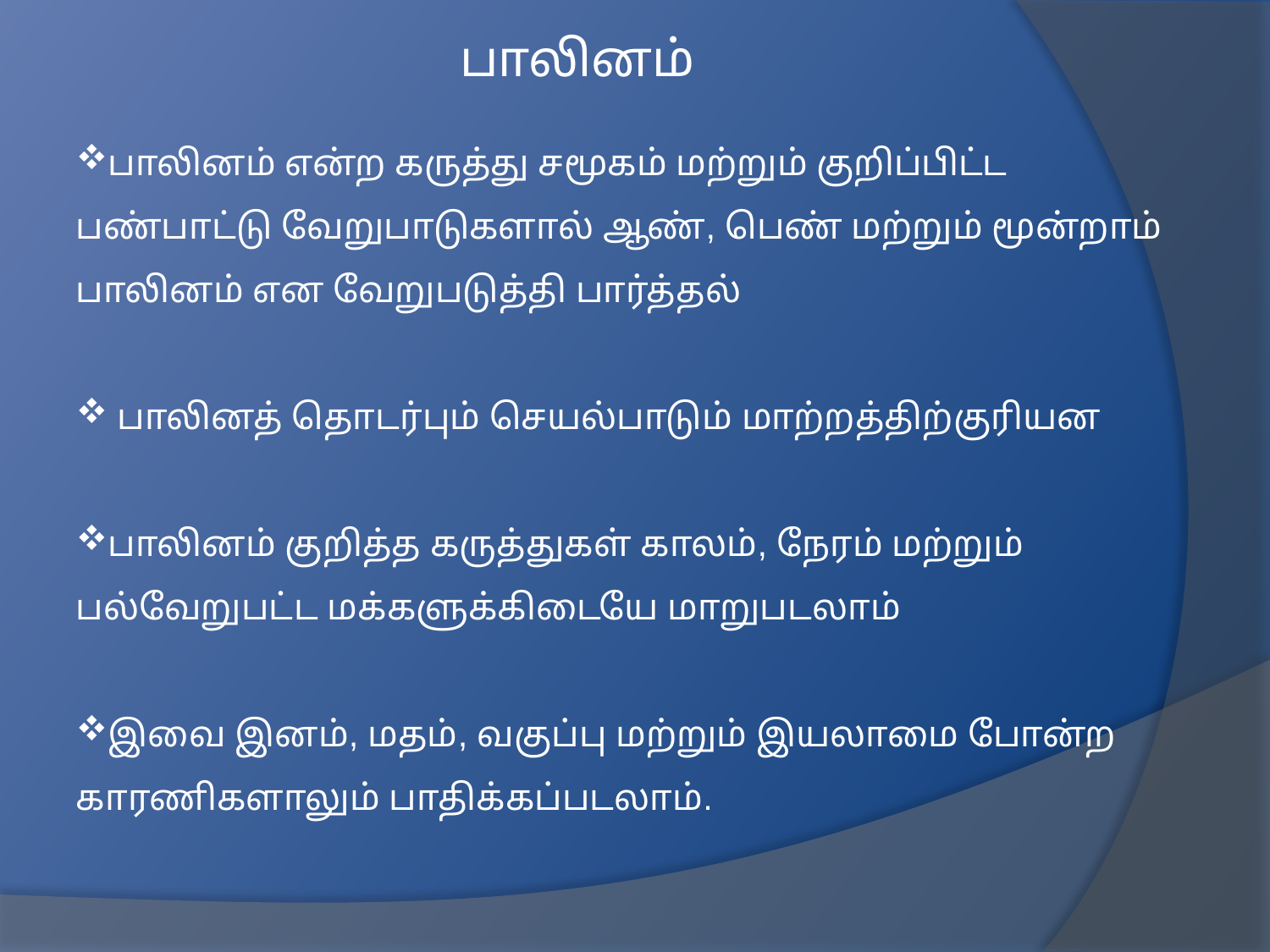

பாலினம்
பாலினம் என்ற கருத்து சமூகம் மற்றும் குறிப்பிட்ட பண்பாட்டு வேறுபாடுகளால் ஆண், பெண் மற்றும் மூன்றாம் பாலினம் என வேறுபடுத்தி பார்த்தல்

 பாலினத் தொடர்பும் செயல்பாடும் மாற்றத்திற்குரியன

பாலினம் குறித்த கருத்துகள் காலம், நேரம் மற்றும் பல்வேறுபட்ட மக்களுக்கிடையே மாறுபடலாம்

இவை இனம், மதம், வகுப்பு மற்றும் இயலாமை போன்ற  காரணிகளாலும் பாதிக்கப்படலாம்.